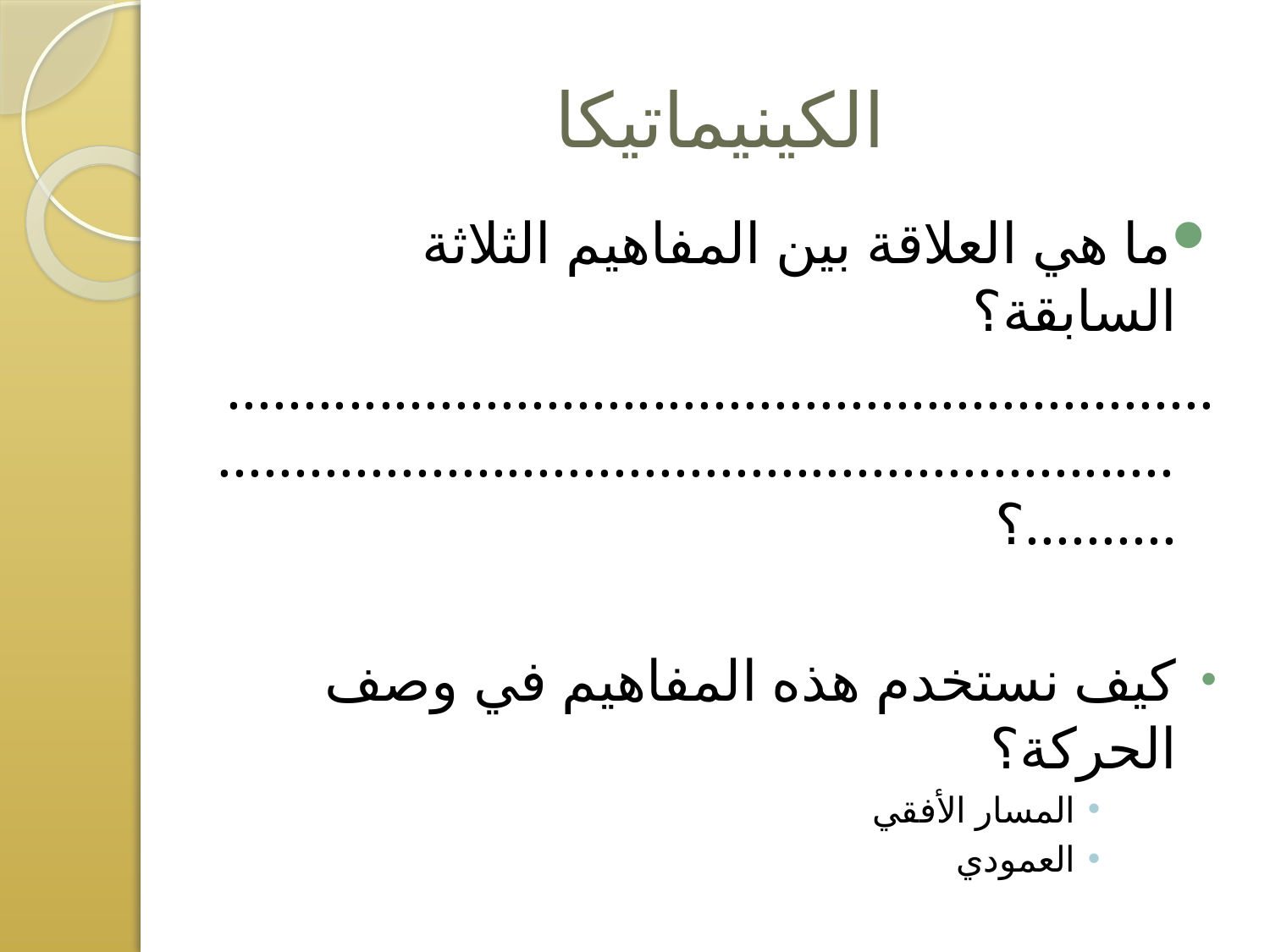

# الكينيماتيكا
ما هي العلاقة بين المفاهيم الثلاثة السابقة؟
..........................................................................................................................................؟

كيف نستخدم هذه المفاهيم في وصف الحركة؟
المسار الأفقي
العمودي